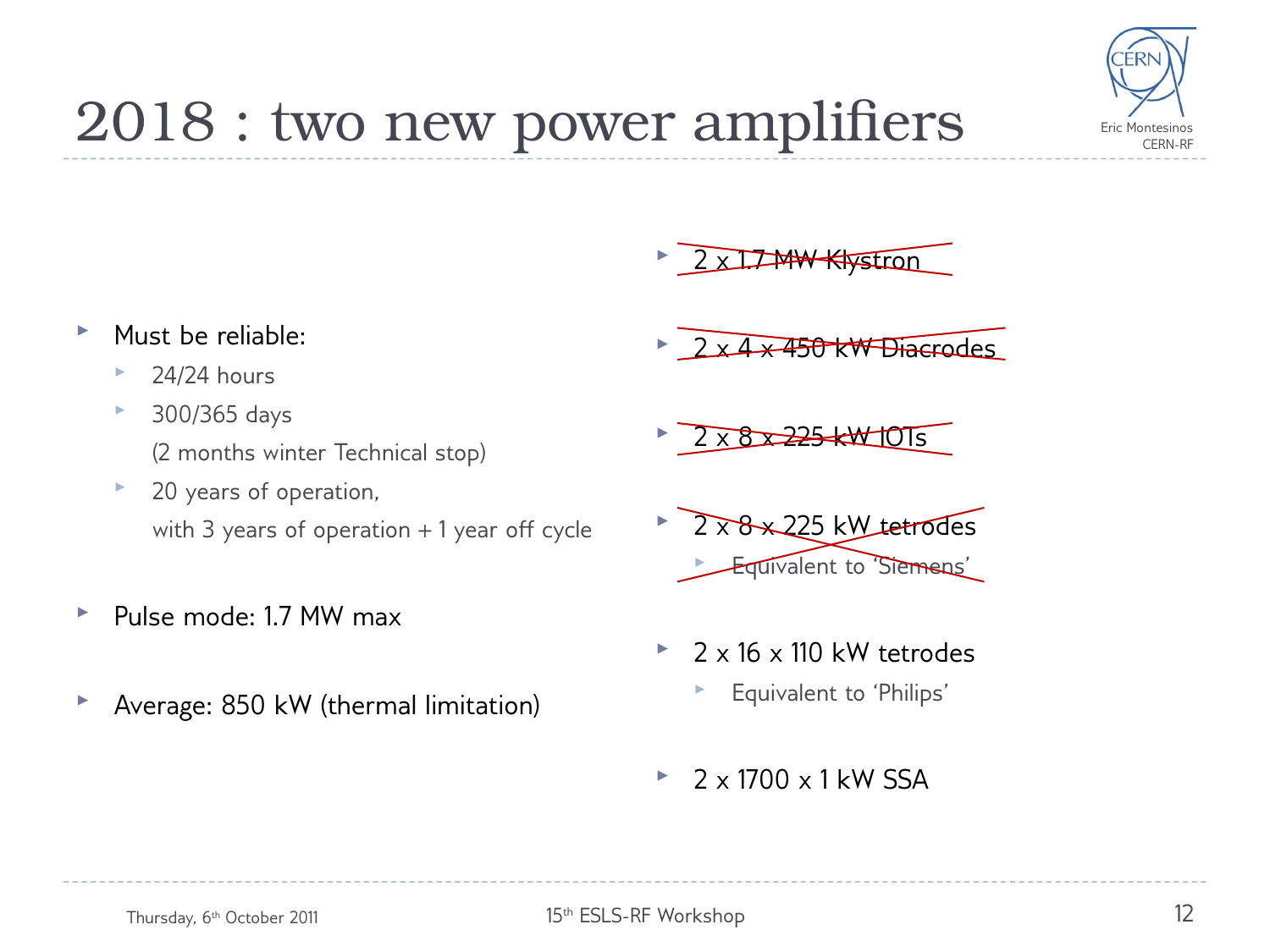

# 2018 : two new power amplifiers
2 x 1.7 MW Klystron

2 x 4 x 450 kW Diacrodes

2 x 8 x 225 kW IOTs

2 x 8 x 225 kW tetrodes
Equivalent to ‘Siemens’

2 x 16 x 110 kW tetrodes
Equivalent to ‘Philips’

2 x 1700 x 1 kW SSA
Must be reliable:
24/24 hours
300/365 days
	(2 months winter Technical stop)
20 years of operation,
	with 3 years of operation + 1 year off cycle

Pulse mode: 1.7 MW max

Average: 850 kW (thermal limitation)
Thursday, 6th October 2011
15th ESLS-RF Workshop
12